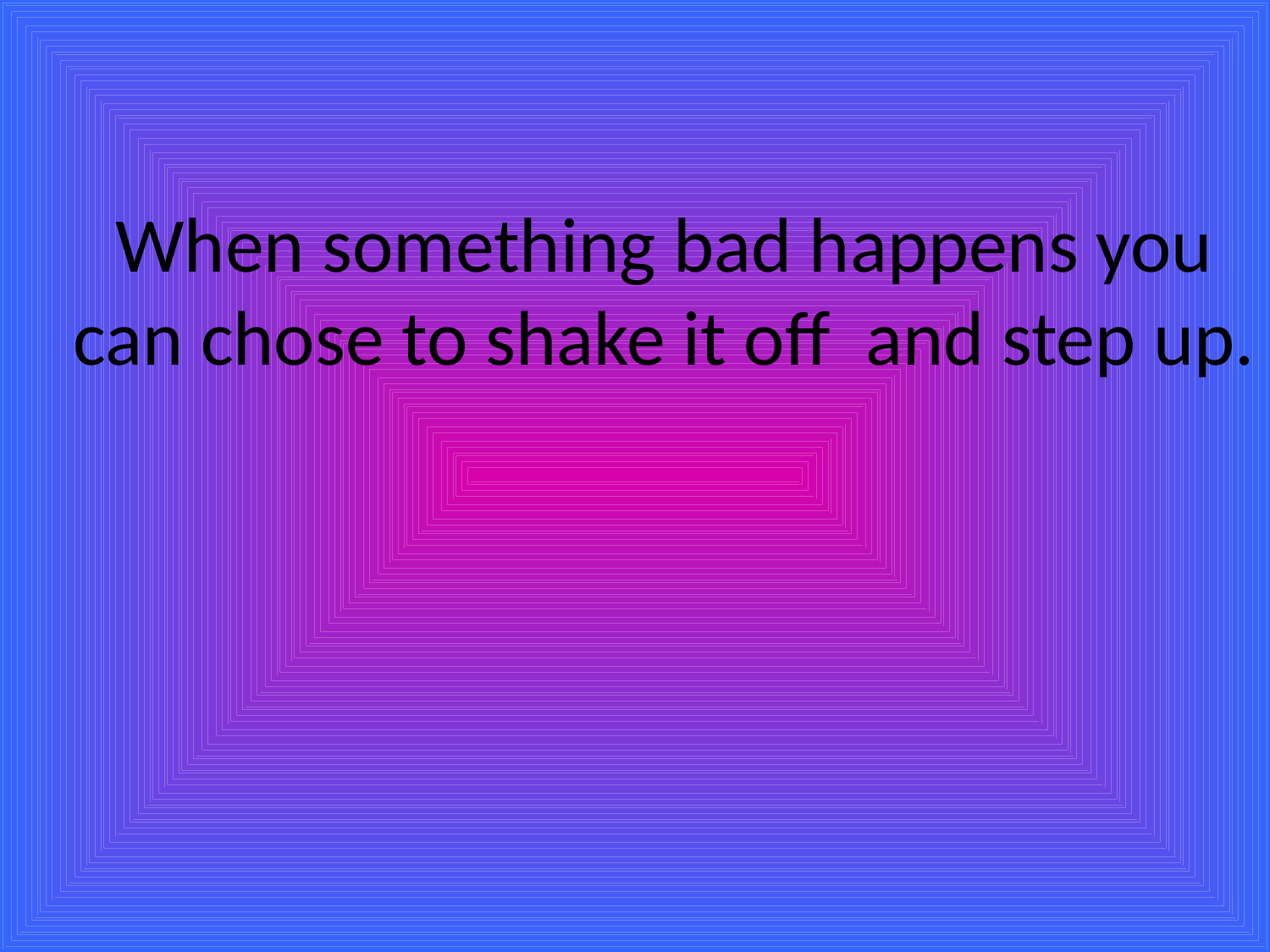

When something bad happens you can chose to shake it off  and step up.